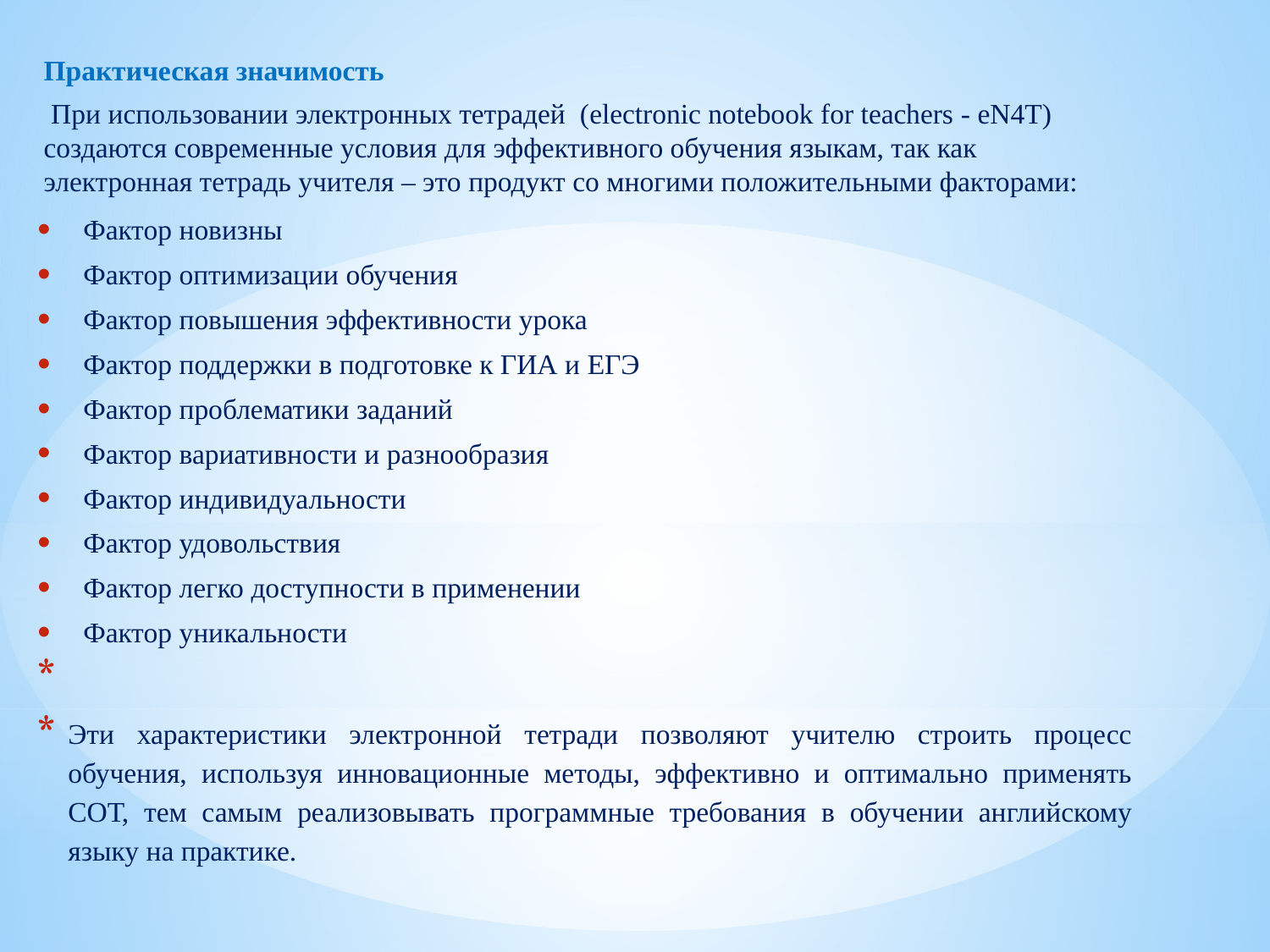

Практическая значимость
 При использовании электронных тетрадей  (electronic notebook for teachers - eN4T) создаются современные условия для эффективного обучения языкам, так как электронная тетрадь учителя – это продукт со многими положительными факторами:
Фактор новизны
Фактор оптимизации обучения
Фактор повышения эффективности урока
Фактор поддержки в подготовке к ГИА и ЕГЭ
Фактор проблематики заданий
Фактор вариативности и разнообразия
Фактор индивидуальности
Фактор удовольствия
Фактор легко доступности в применении
Фактор уникальности

Эти характеристики электронной тетради позволяют учителю строить процесс обучения, используя инновационные методы, эффективно и оптимально применять СОТ, тем самым реализовывать программные требования в обучении английскому языку на практике.
#